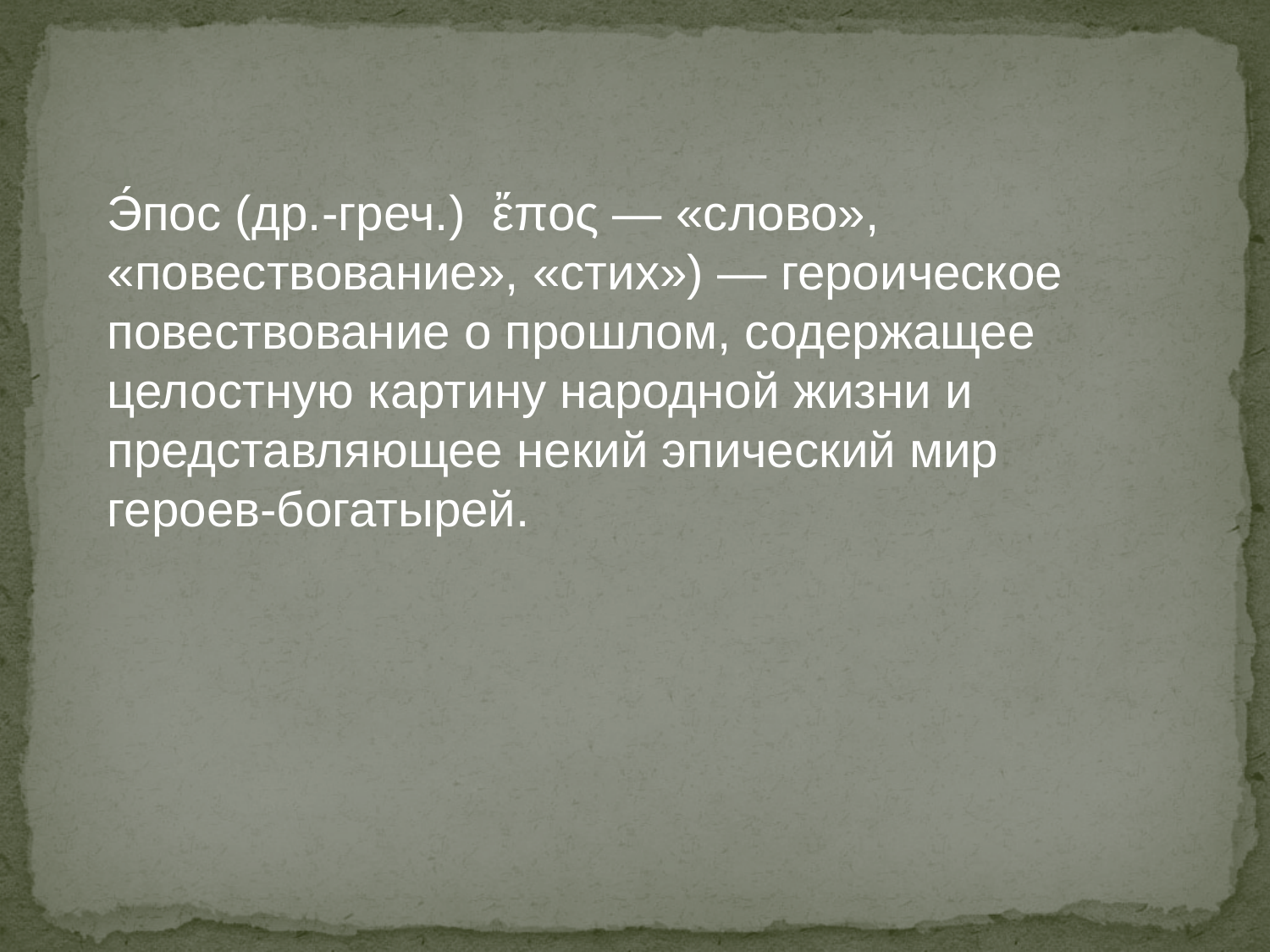

Э́пос (др.-греч.)  ἔπος — «слово», «повествование», «стих») — героическое повествование о прошлом, содержащее целостную картину народной жизни и представляющее некий эпический мир героев-богатырей.